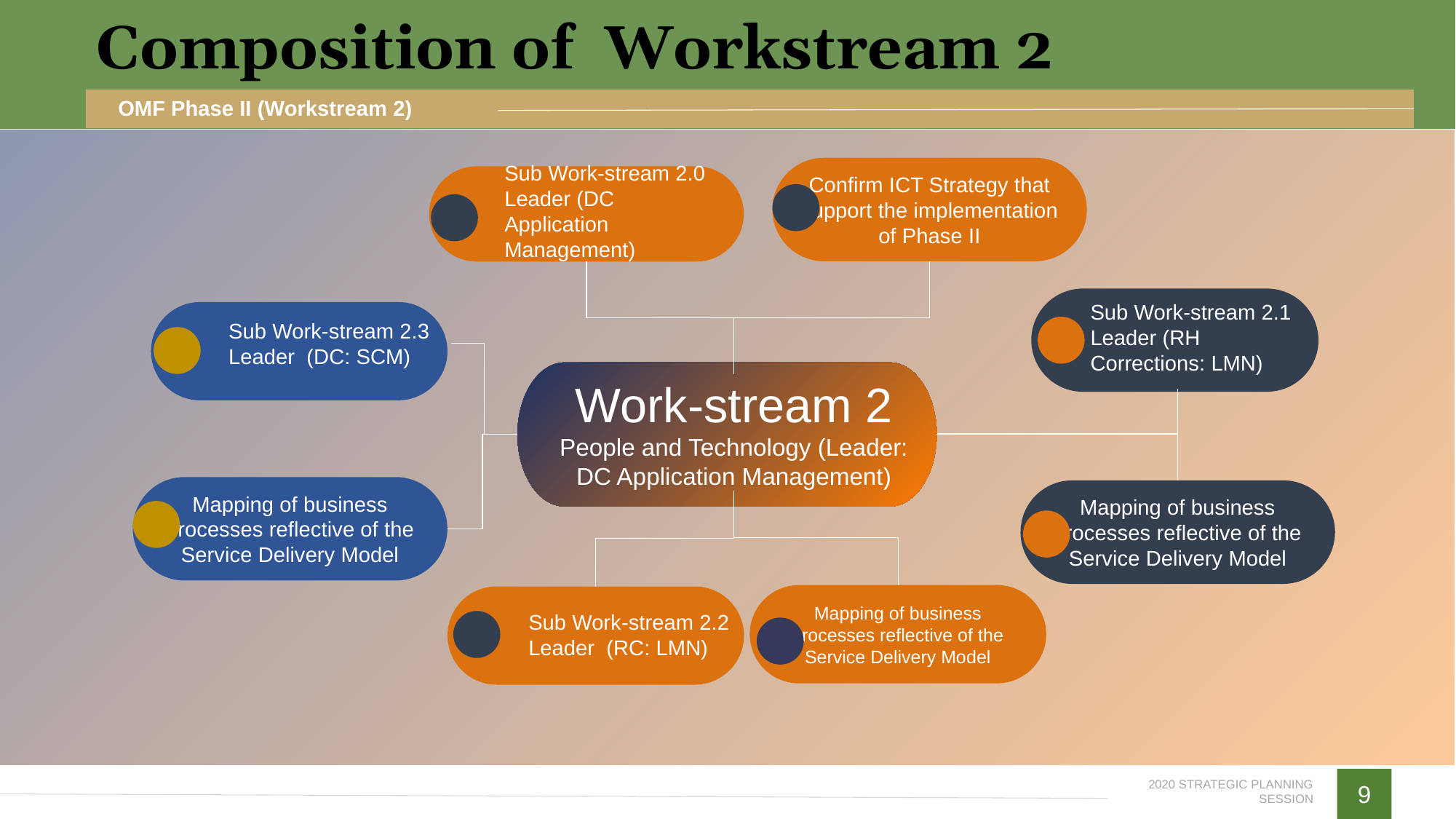

Composition of  Workstream 2
OMF Phase II (Workstream 2)

Confirm ICT Strategy that support the implementation of Phase II

Sub Work-stream 2.0
Leader (DC Application Management)

Sub Work-stream 2.1 Leader (RH Corrections: LMN)

Sub Work-stream 2.3 Leader  (DC: SCM)

Work-stream 2
People and Technology (Leader: DC Application Management)
Mapping of business processes reflective of the Service Delivery Model
Mapping of business processes reflective of the Service Delivery Model

Mapping of business processes reflective of the Service Delivery Model

Sub Work-stream 2.2 Leader  (RC: LMN)